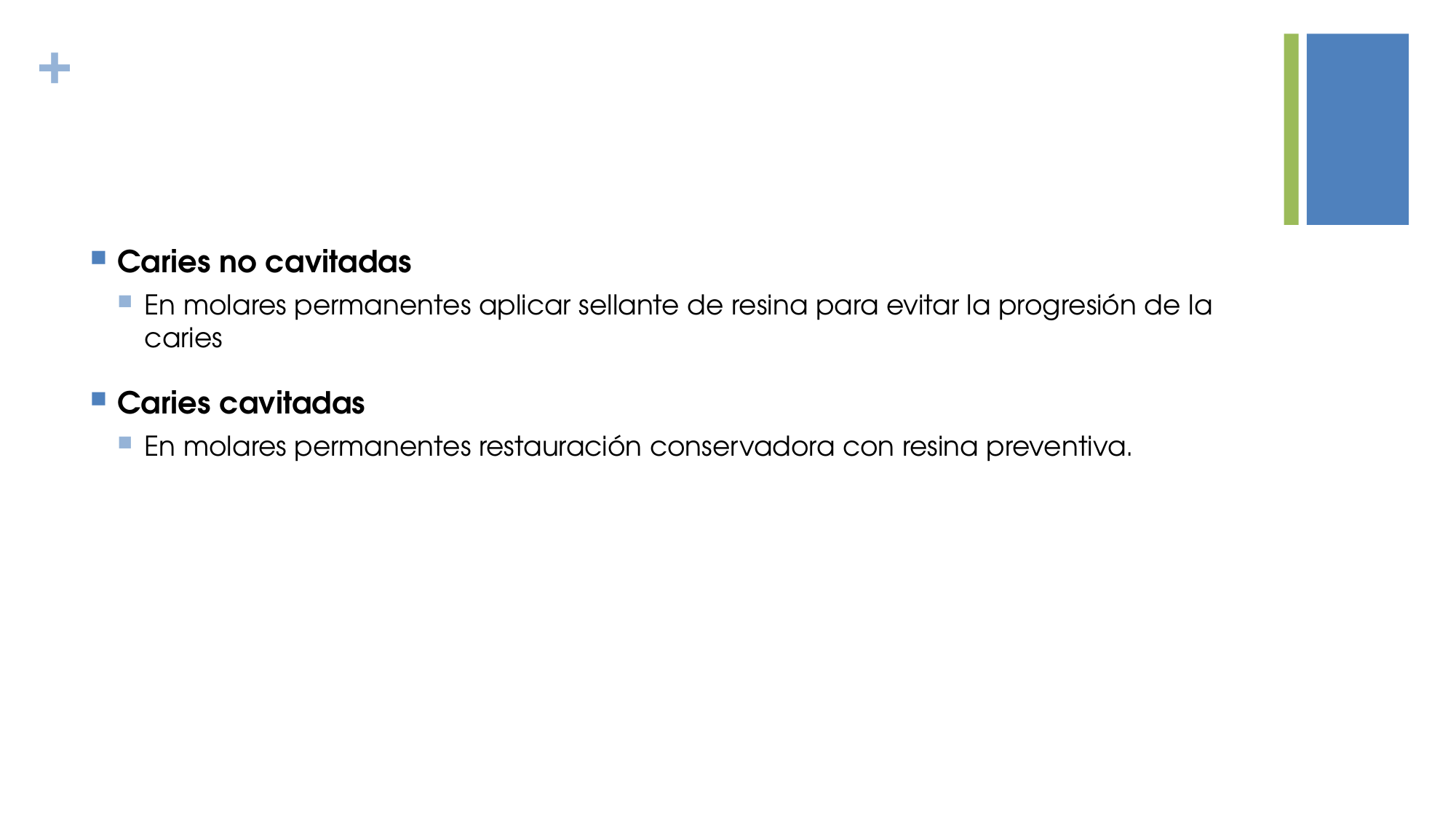

#
Caries no cavitadas
En molares permanentes aplicar sellante de resina para evitar la progresión de la caries
Caries cavitadas
En molares permanentes restauración conservadora con resina preventiva.